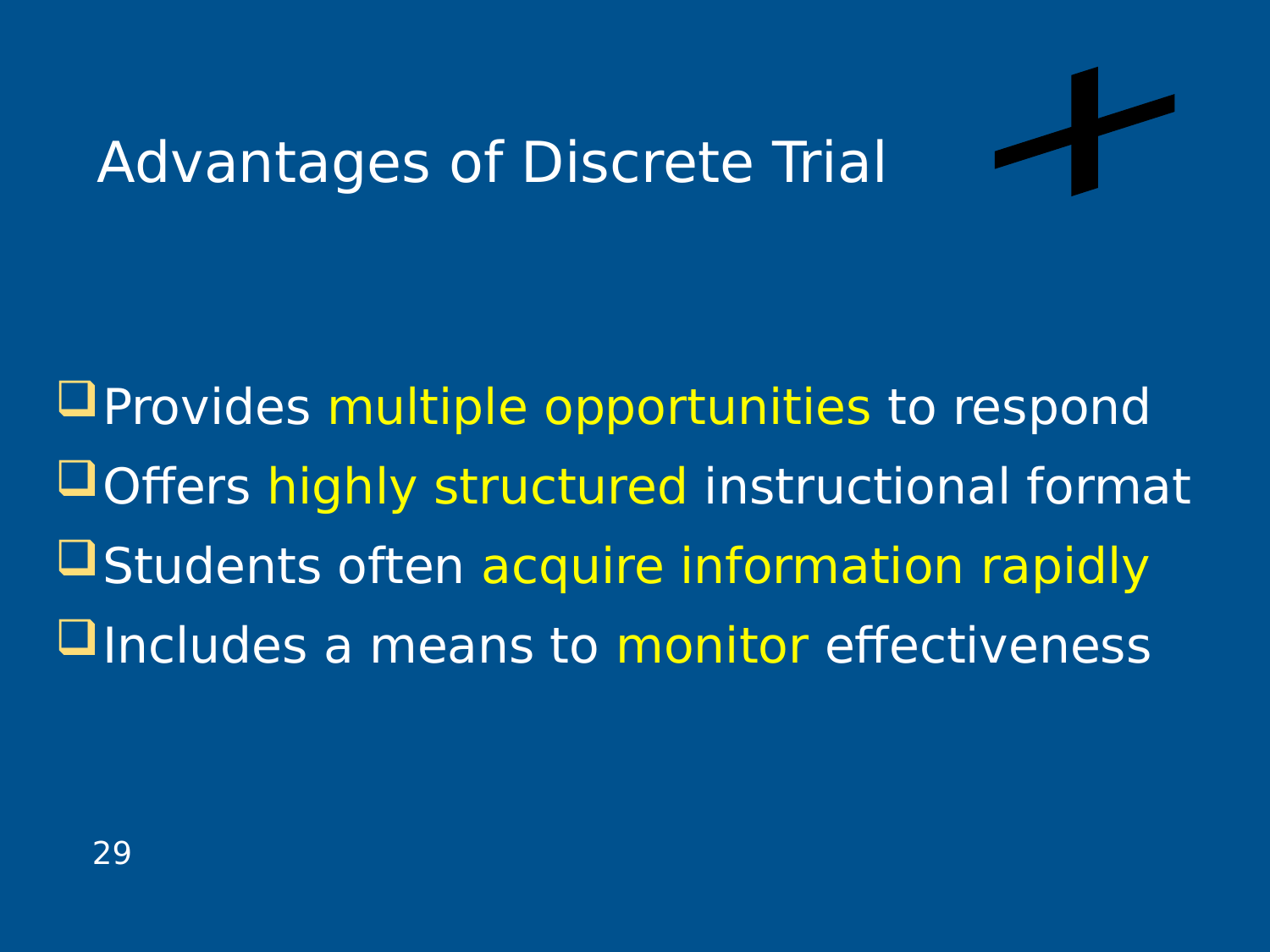

+
# Advantages of Discrete Trial
Provides multiple opportunities to respond
Offers highly structured instructional format
Students often acquire information rapidly
Includes a means to monitor effectiveness
29